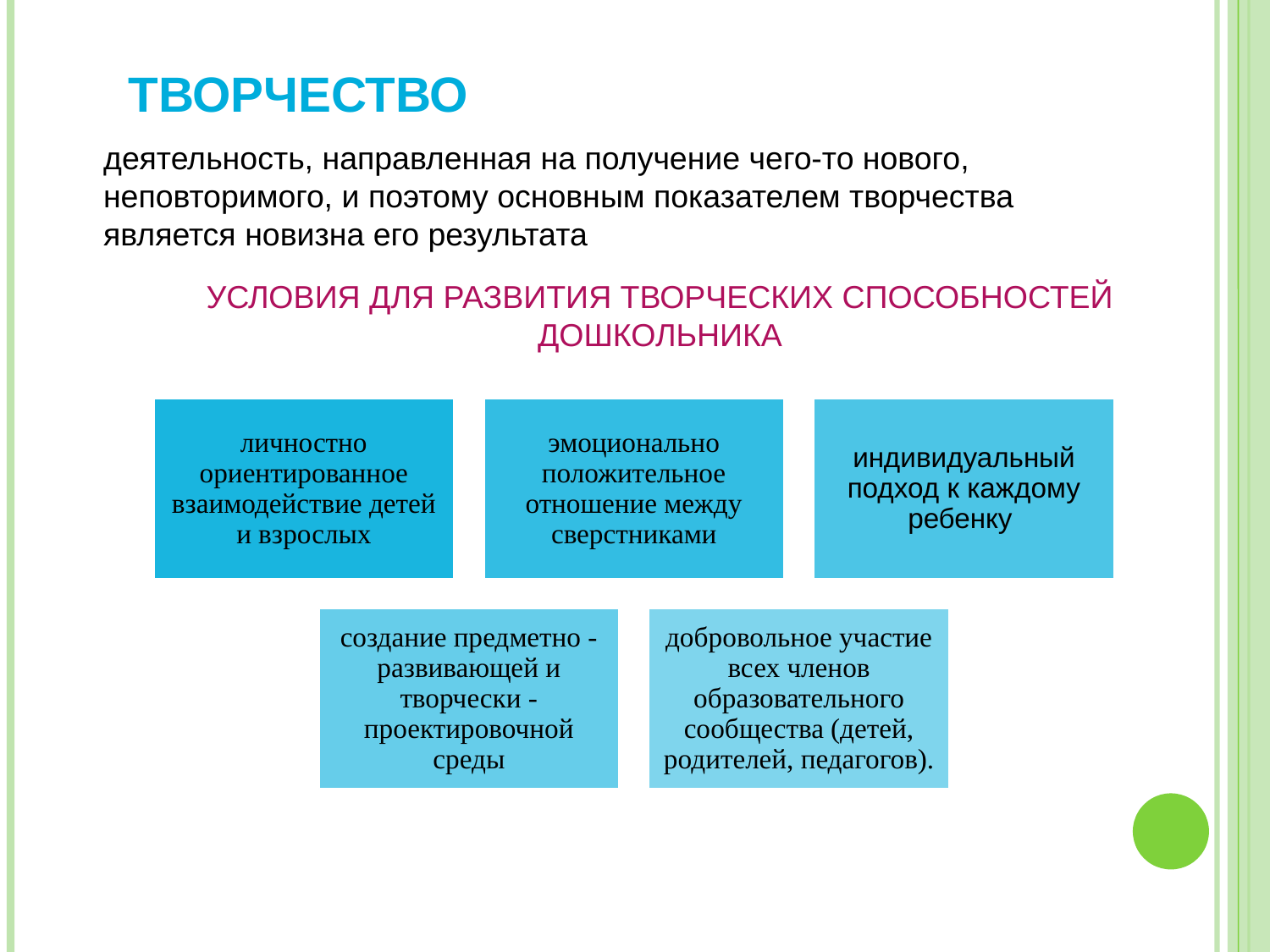

творчество
деятельность, направленная на получение чего-то нового, неповторимого, и поэтому основным показателем творчества является новизна его результата
условия для развития творческих способностей дошкольника
личностно ориентированное взаимодействие детей и взрослых
эмоционально положительное отношение между сверстниками
индивидуальный подход к каждому ребенку
создание предметно -развивающей и творчески -проектировочной среды
добровольное участие всех членов образовательного сообщества (детей, родителей, педагогов).